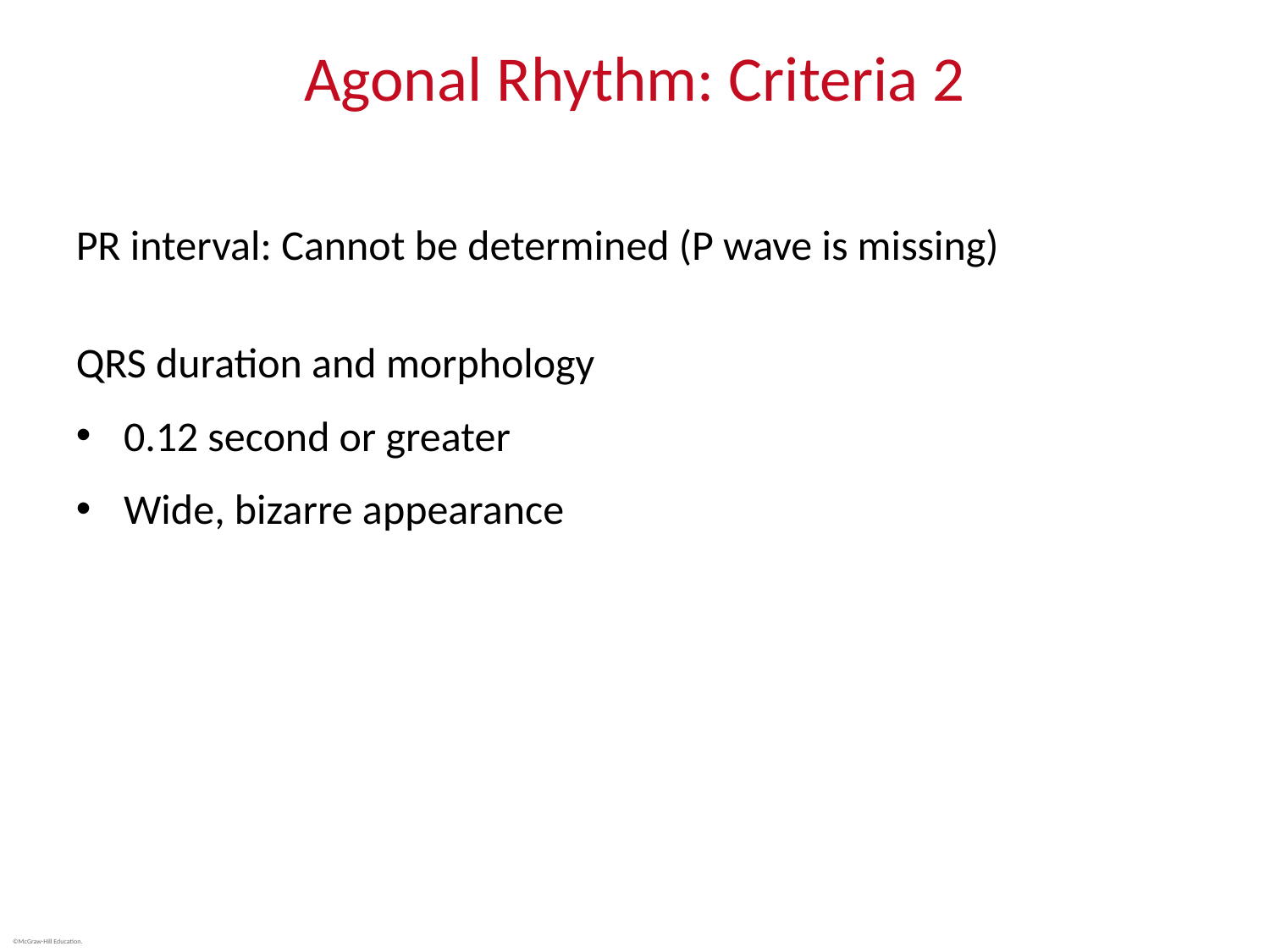

# Agonal Rhythm: Criteria 2
PR interval: Cannot be determined (P wave is missing)
QRS duration and morphology
0.12 second or greater
Wide, bizarre appearance